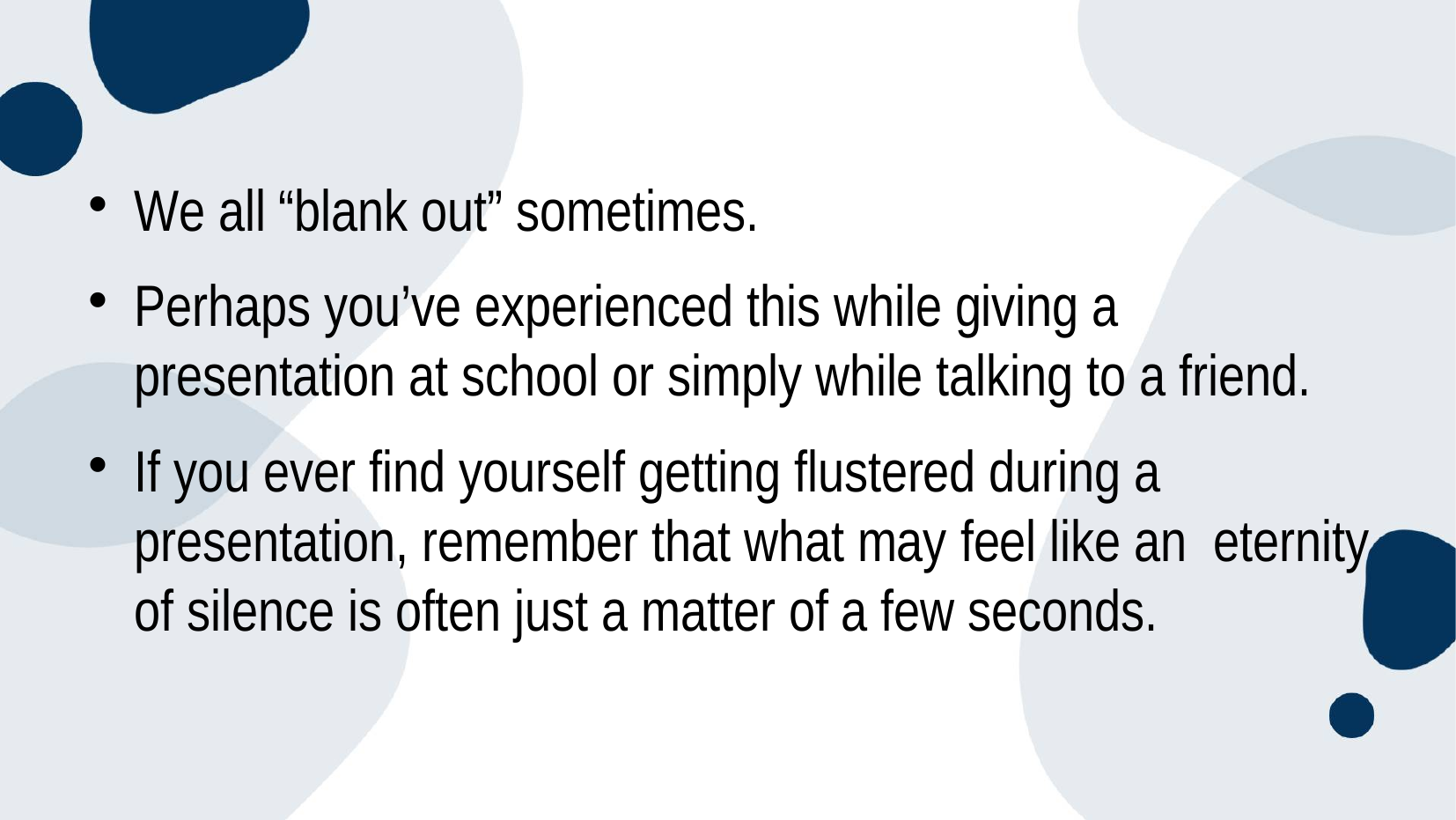

#
We all “blank out” sometimes.
Perhaps you’ve experienced this while giving a presentation at school or simply while talking to a friend.
If you ever find yourself getting flustered during a presentation, remember that what may feel like an  eternity of silence is often just a matter of a few seconds.